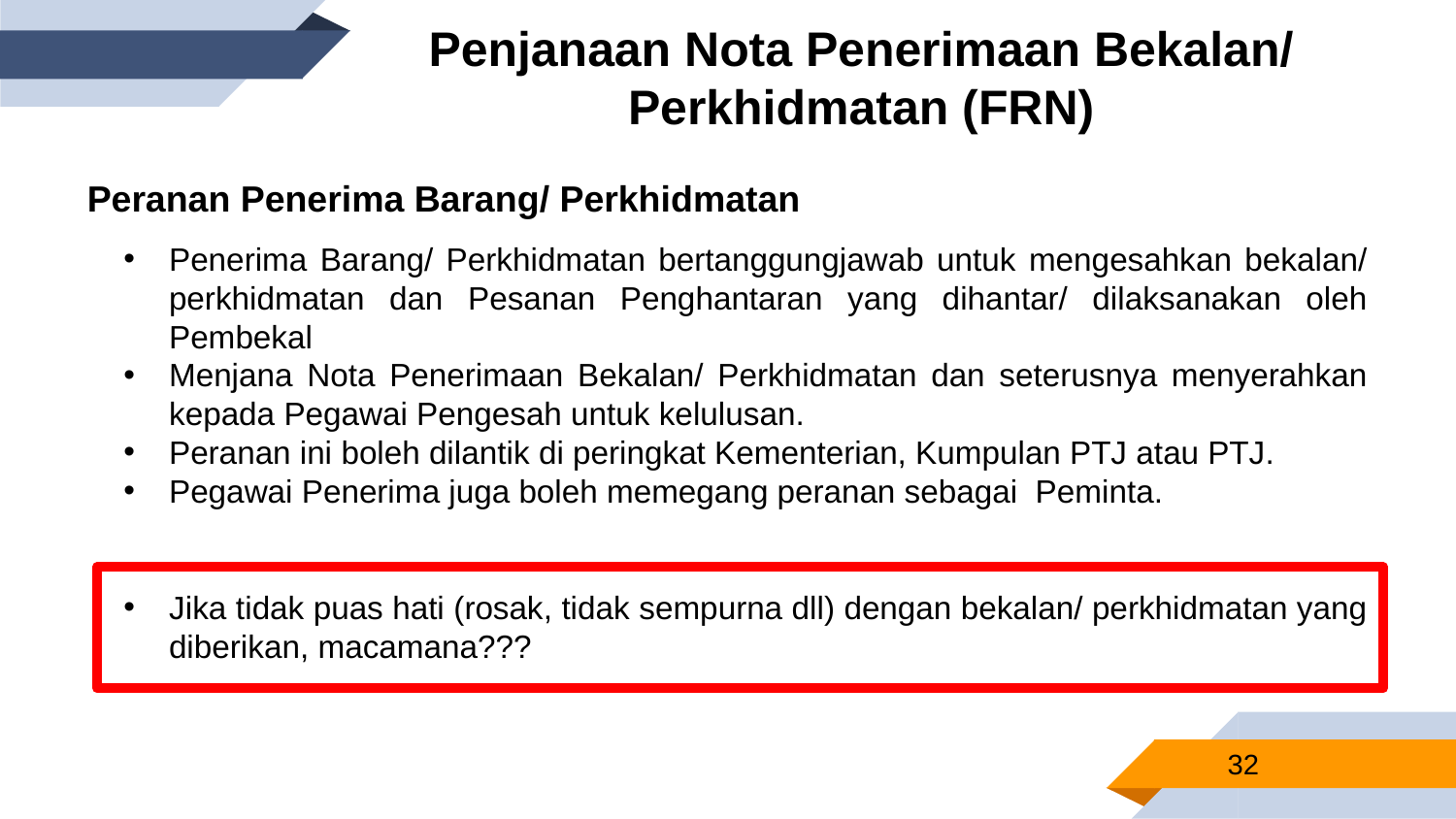

Penjanaan Nota Penerimaan Bekalan/ Perkhidmatan (FRN)
Peranan Penerima Barang/ Perkhidmatan
Penerima Barang/ Perkhidmatan bertanggungjawab untuk mengesahkan bekalan/ perkhidmatan dan Pesanan Penghantaran yang dihantar/ dilaksanakan oleh Pembekal
Menjana Nota Penerimaan Bekalan/ Perkhidmatan dan seterusnya menyerahkan kepada Pegawai Pengesah untuk kelulusan.
Peranan ini boleh dilantik di peringkat Kementerian, Kumpulan PTJ atau PTJ.
Pegawai Penerima juga boleh memegang peranan sebagai  Peminta.

Jika tidak puas hati (rosak, tidak sempurna dll) dengan bekalan/ perkhidmatan yang diberikan, macamana???

32